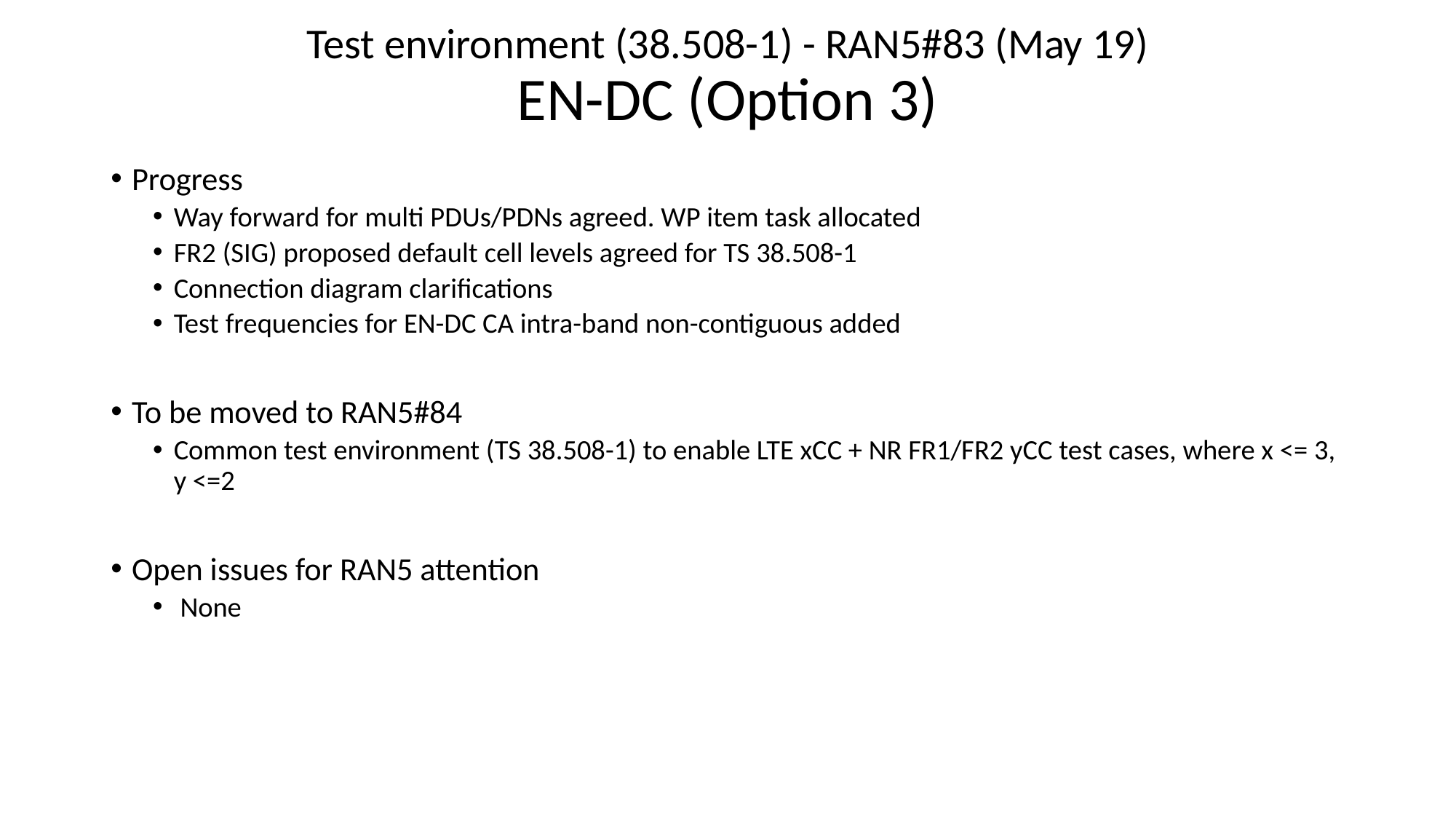

# Test environment (38.508-1) - RAN5#83 (May 19) EN-DC (Option 3)
Progress
Way forward for multi PDUs/PDNs agreed. WP item task allocated
FR2 (SIG) proposed default cell levels agreed for TS 38.508-1
Connection diagram clarifications
Test frequencies for EN-DC CA intra-band non-contiguous added

To be moved to RAN5#84
Common test environment (TS 38.508-1) to enable LTE xCC + NR FR1/FR2 yCC test cases, where x <= 3, y <=2

Open issues for RAN5 attention
 None